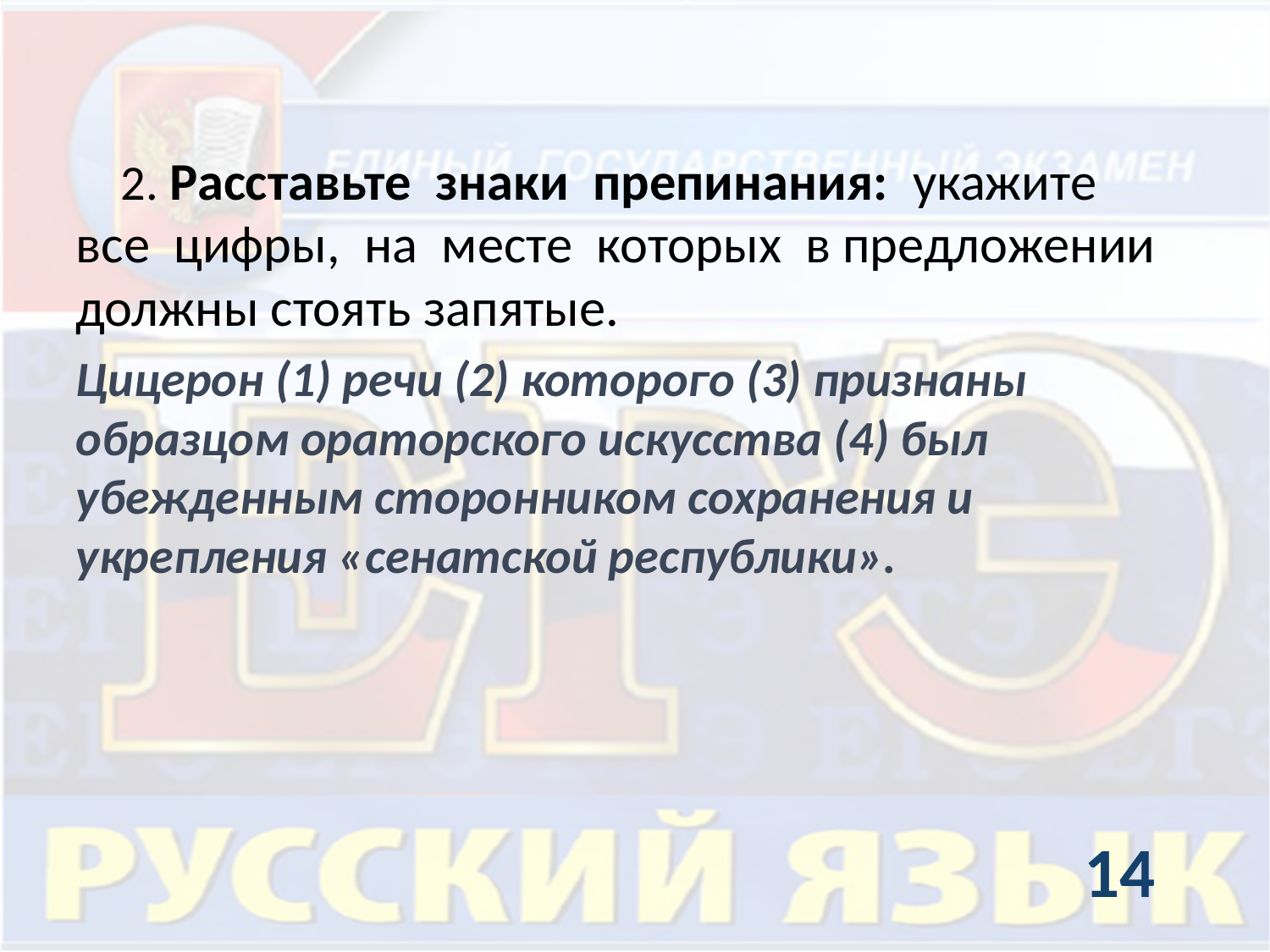

2. Расставьте  знаки  препинания:  укажите  все  цифры,  на  месте  которых  в предложении должны стоять запятые.
Цицерон (1) речи (2) которого (3) признаны образцом ораторского искусства (4) был убежденным сторонником сохранения и укрепления «сенатской республики».
14